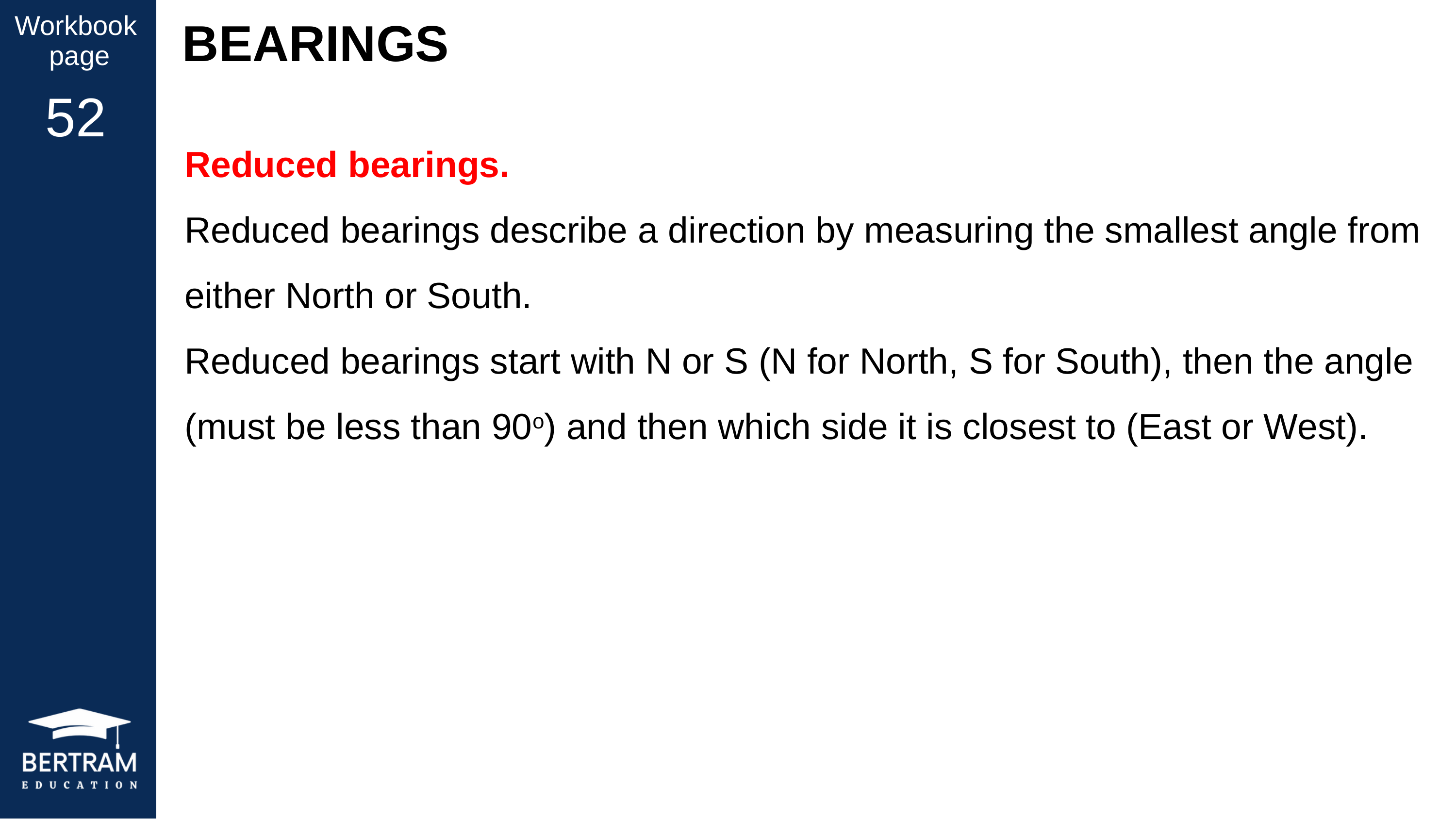

BEARINGS
Workbook
page
52
Reduced bearings.
Reduced bearings describe a direction by measuring the smallest angle from either North or South.
Reduced bearings start with N or S (N for North, S for South), then the angle (must be less than 90o) and then which side it is closest to (East or West).